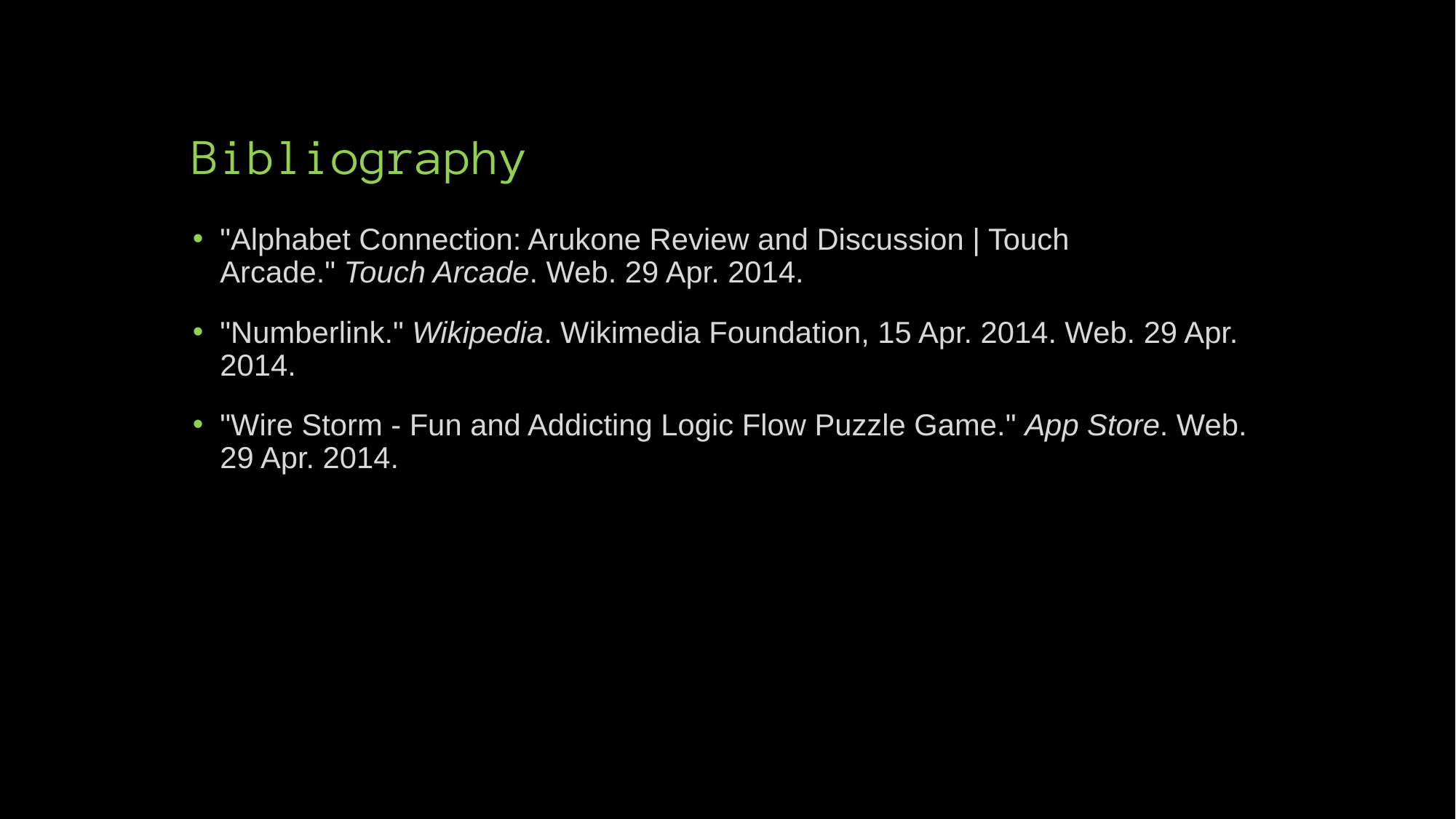

# Bibliography
"Alphabet Connection: Arukone Review and Discussion | Touch Arcade." Touch Arcade. Web. 29 Apr. 2014.
"Numberlink." Wikipedia. Wikimedia Foundation, 15 Apr. 2014. Web. 29 Apr. 2014.
"Wire Storm - Fun and Addicting Logic Flow Puzzle Game." App Store. Web. 29 Apr. 2014.